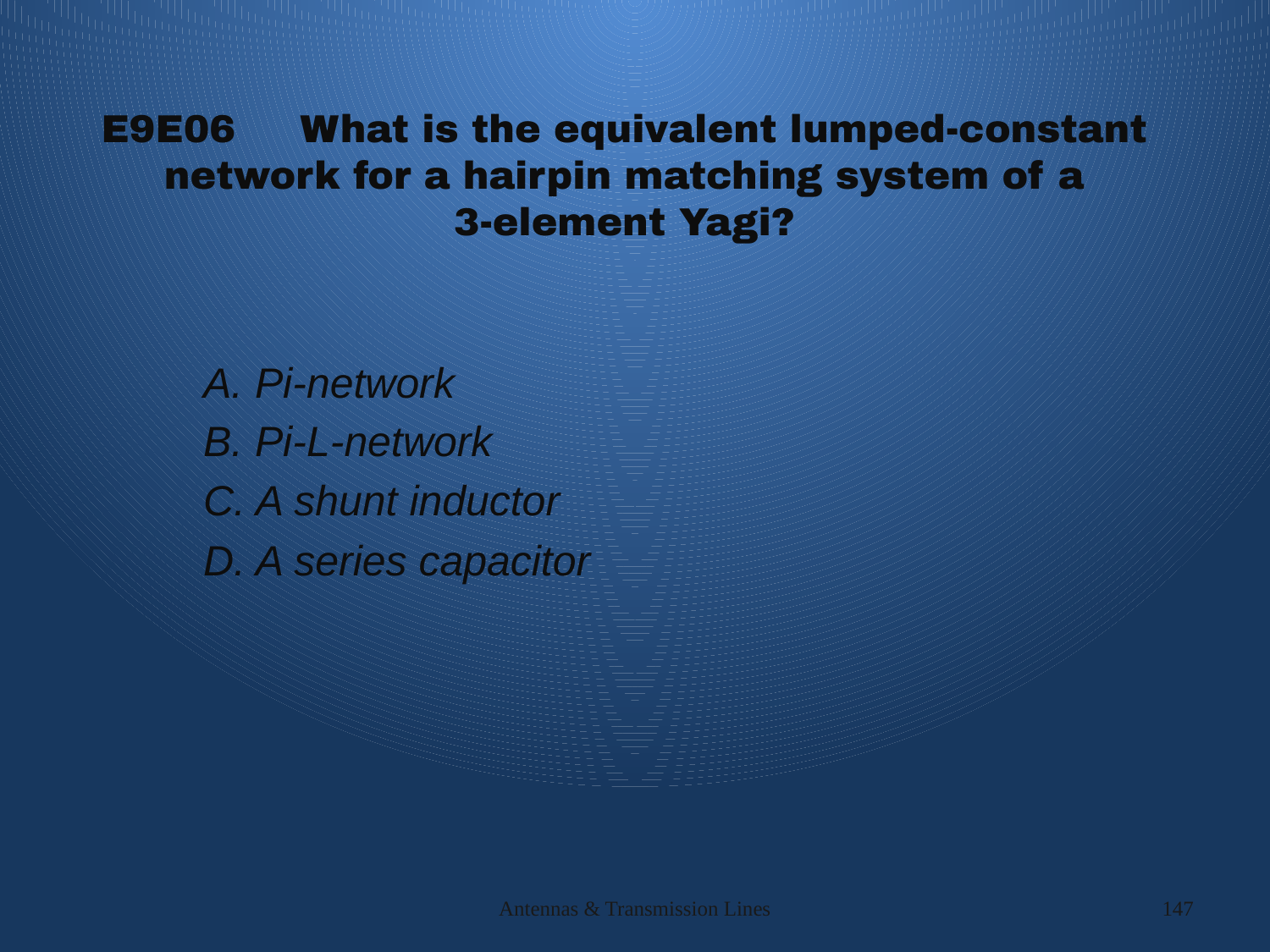

# E9E06     What is the equivalent lumped-constant network for a hairpin matching system of a 3-element Yagi?
A. Pi-network
B. Pi-L-network
C. A shunt inductor
D. A series capacitor
Antennas & Transmission Lines
147